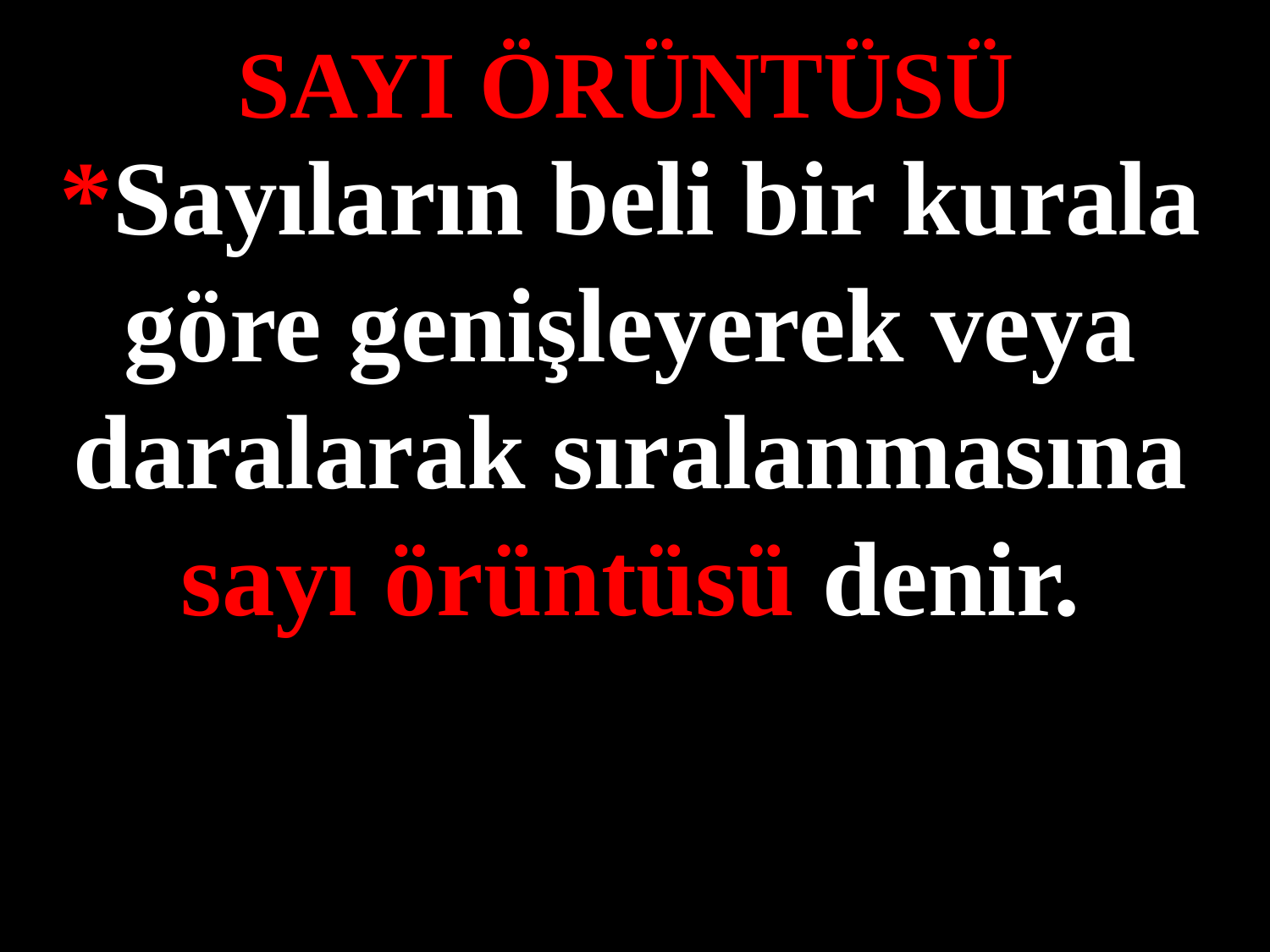

SAYI ÖRÜNTÜSÜ
*Sayıların beli bir kurala göre genişleyerek veya daralarak sıralanmasına sayı örüntüsü denir.
#